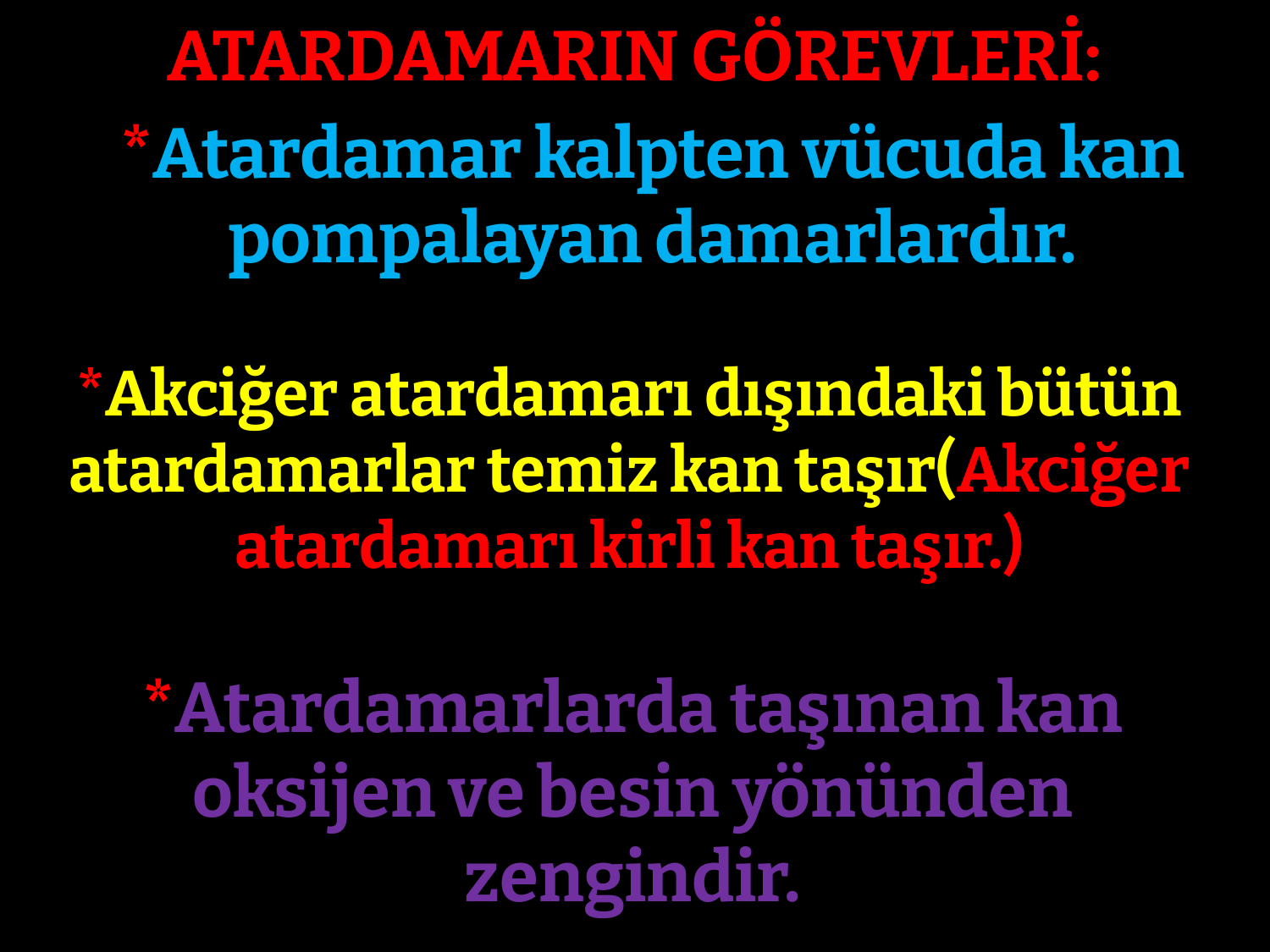

ATARDAMARIN GÖREVLERİ:
*Atardamar kalpten vücuda kan pompalayan damarlardır.
#
*Akciğer atardamarı dışındaki bütün atardamarlar temiz kan taşır(Akciğer atardamarı kirli kan taşır.)
*Atardamarlarda taşınan kan oksijen ve besin yönünden zengindir.